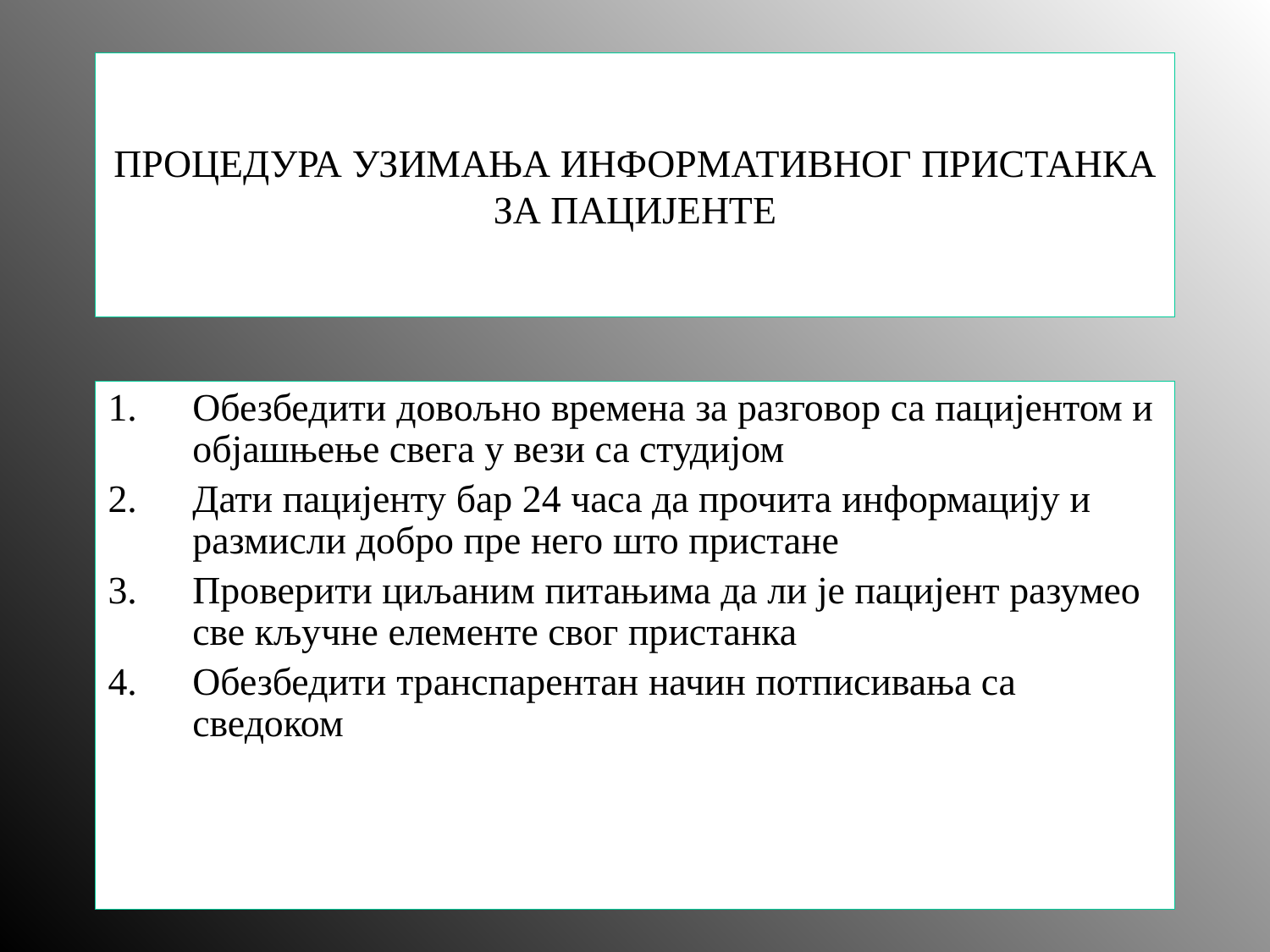

# ПРОЦЕДУРА УЗИМАЊА ИНФОРМАТИВНОГ ПРИСТАНКА ЗА ПАЦИЈЕНТЕ
Обезбедити довољно времена за разговор са пацијентом и објашњење свега у вези са студијом
Дати пацијенту бар 24 часа да прочита информацију и размисли добро пре него што пристане
Проверити циљаним питањима да ли је пацијент разумео све кључне елементе свог пристанка
Обезбедити транспарентан начин потписивања са сведоком